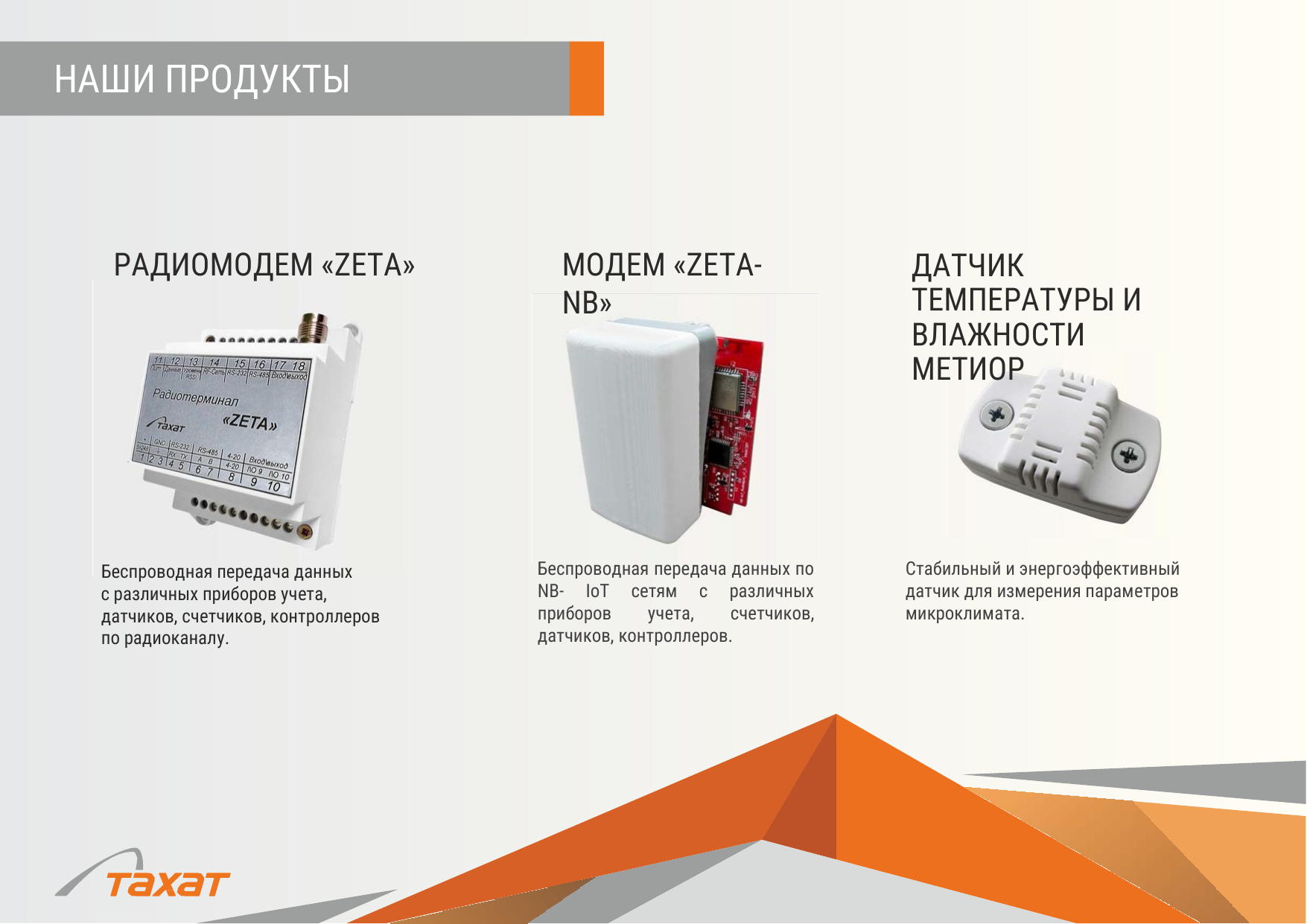

# НАШИ ПРОДУКТЫ
РАДИОМОДЕМ «ZETA»
МОДЕМ «ZETA-NB»
ДАТЧИК ТЕМПЕРАТУРЫ И ВЛАЖНОСТИ МЕТИОР

Беспроводная передача данных по NB- IoT сетям с различных приборов учета, счетчиков, датчиков, контроллеров.
Cтабильный и энергоэффективный датчик для измерения параметров микроклимата.
Беспроводная передача данных
с различных приборов учета, датчиков, счетчиков, контроллеров по радиоканалу.